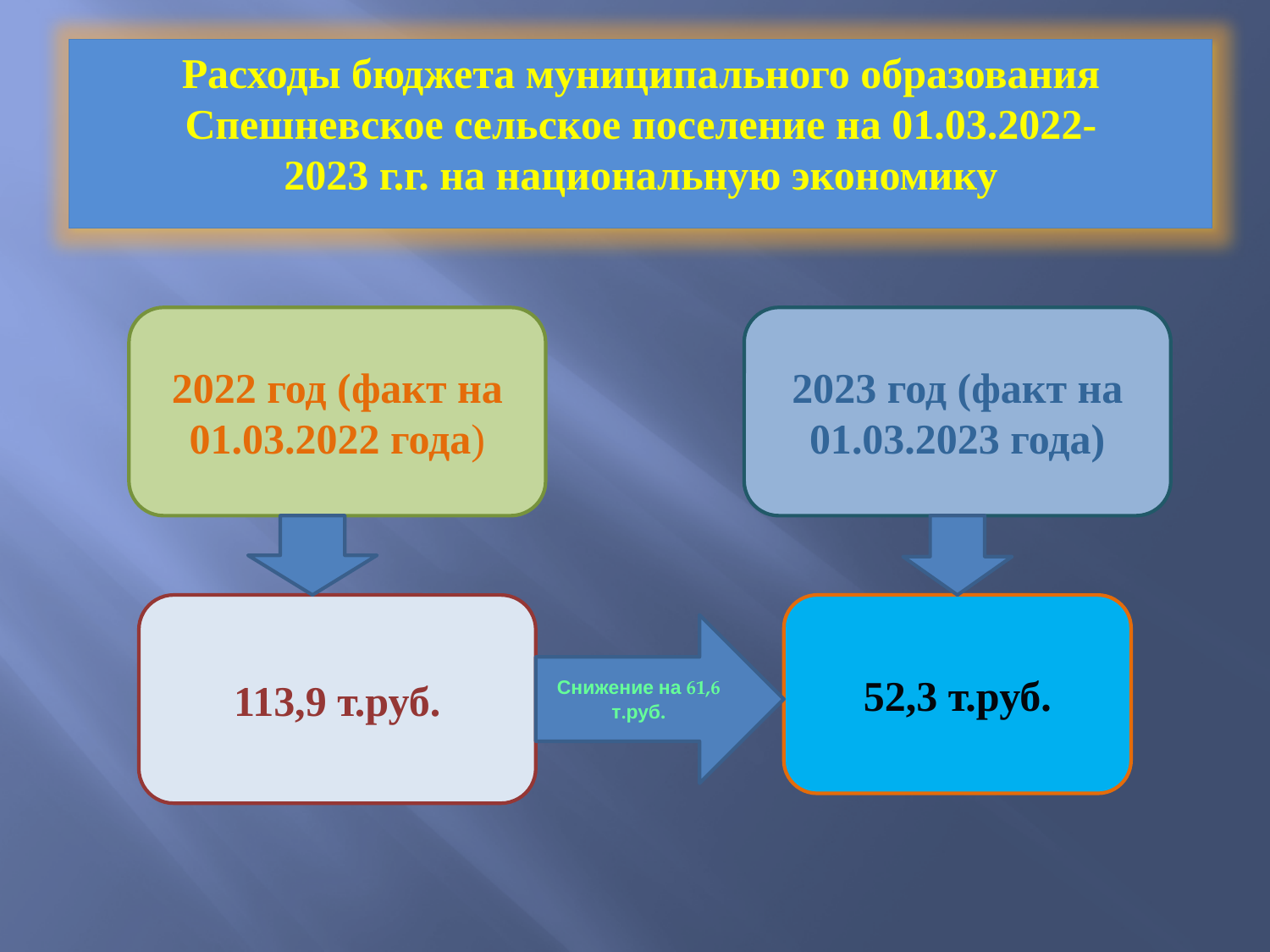

Расходы бюджета муниципального образования Спешневское сельское поселение на 01.03.2022-
2023 г.г. на национальную экономику
2022 год (факт на 01.03.2022 года)
2023 год (факт на 01.03.2023 года)

113,9 т.руб.
52,3 т.руб.
Снижение на 61,6 т.руб.